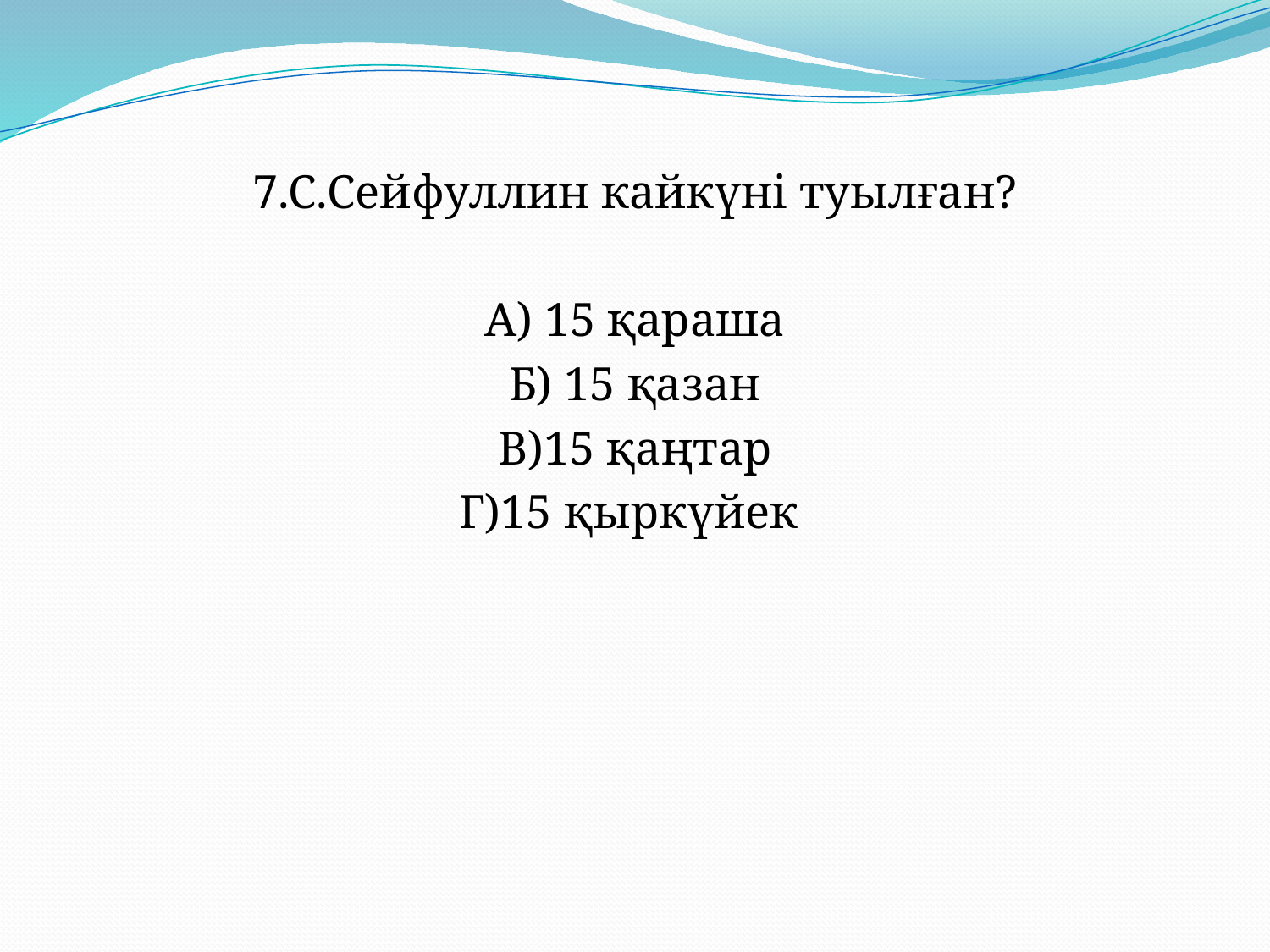

7.С.Сейфуллин кайкүні туылған?

А) 15 қараша
Б) 15 қазан
В)15 қаңтар
Г)15 қыркүйек